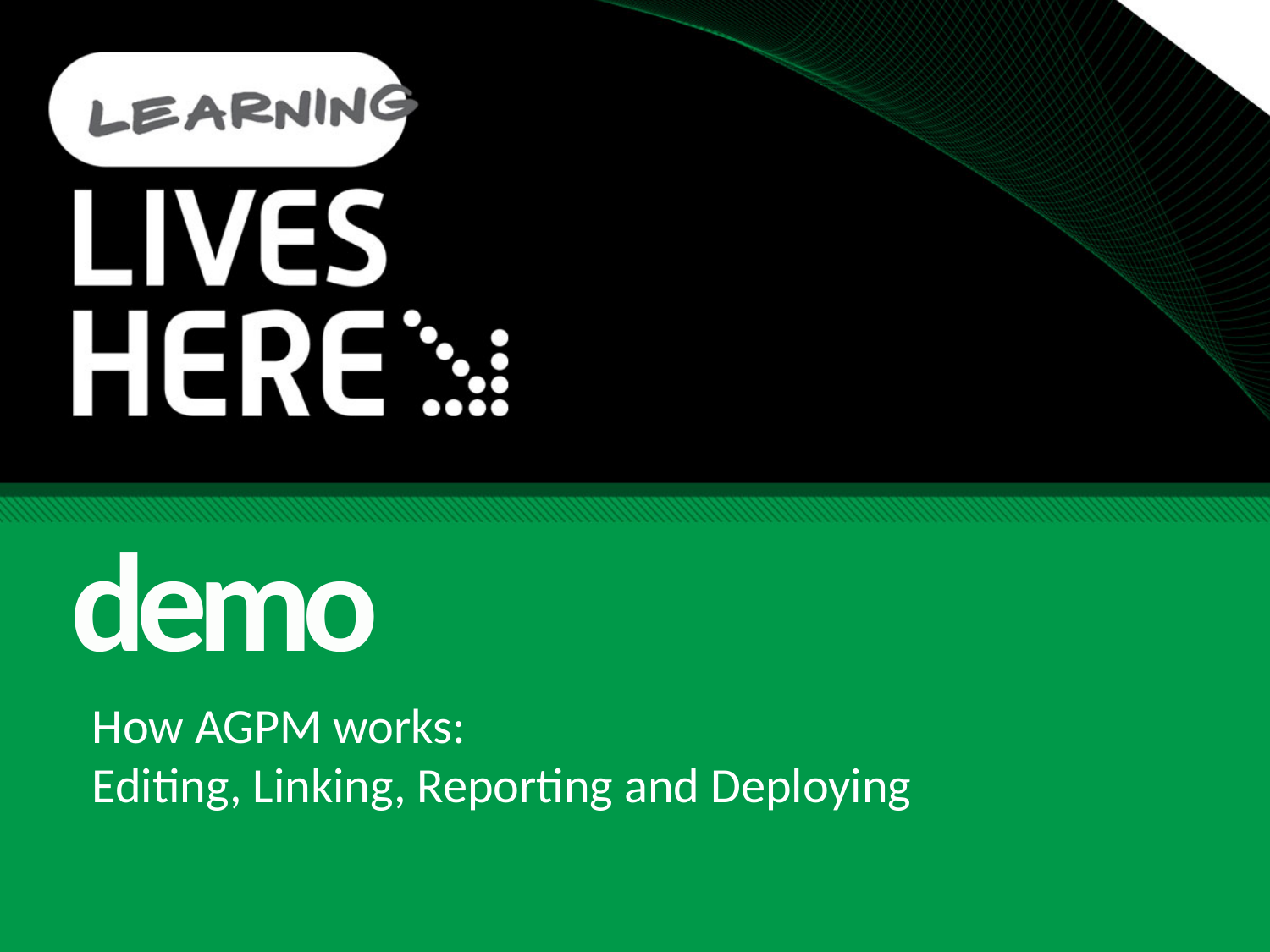

demo

How AGPM works:
Editing, Linking, Reporting and Deploying